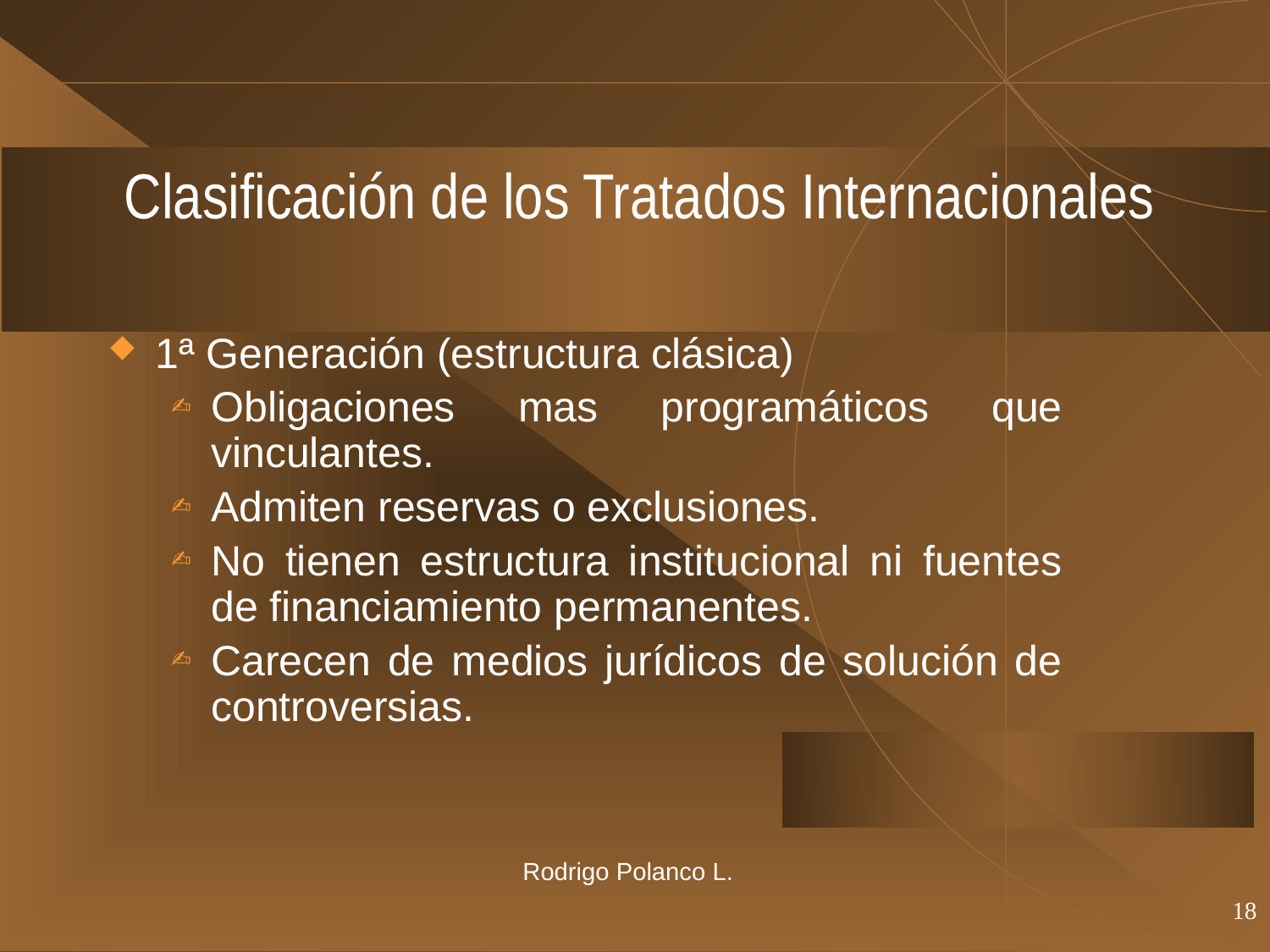

# Clasificación de los Tratados Internacionales

1ª Generación (estructura clásica)
Obligaciones mas programáticos que vinculantes.
Admiten reservas o exclusiones.
No tienen estructura institucional ni fuentes de financiamiento permanentes.
Carecen de medios jurídicos de solución de controversias.
Rodrigo Polanco L.
18